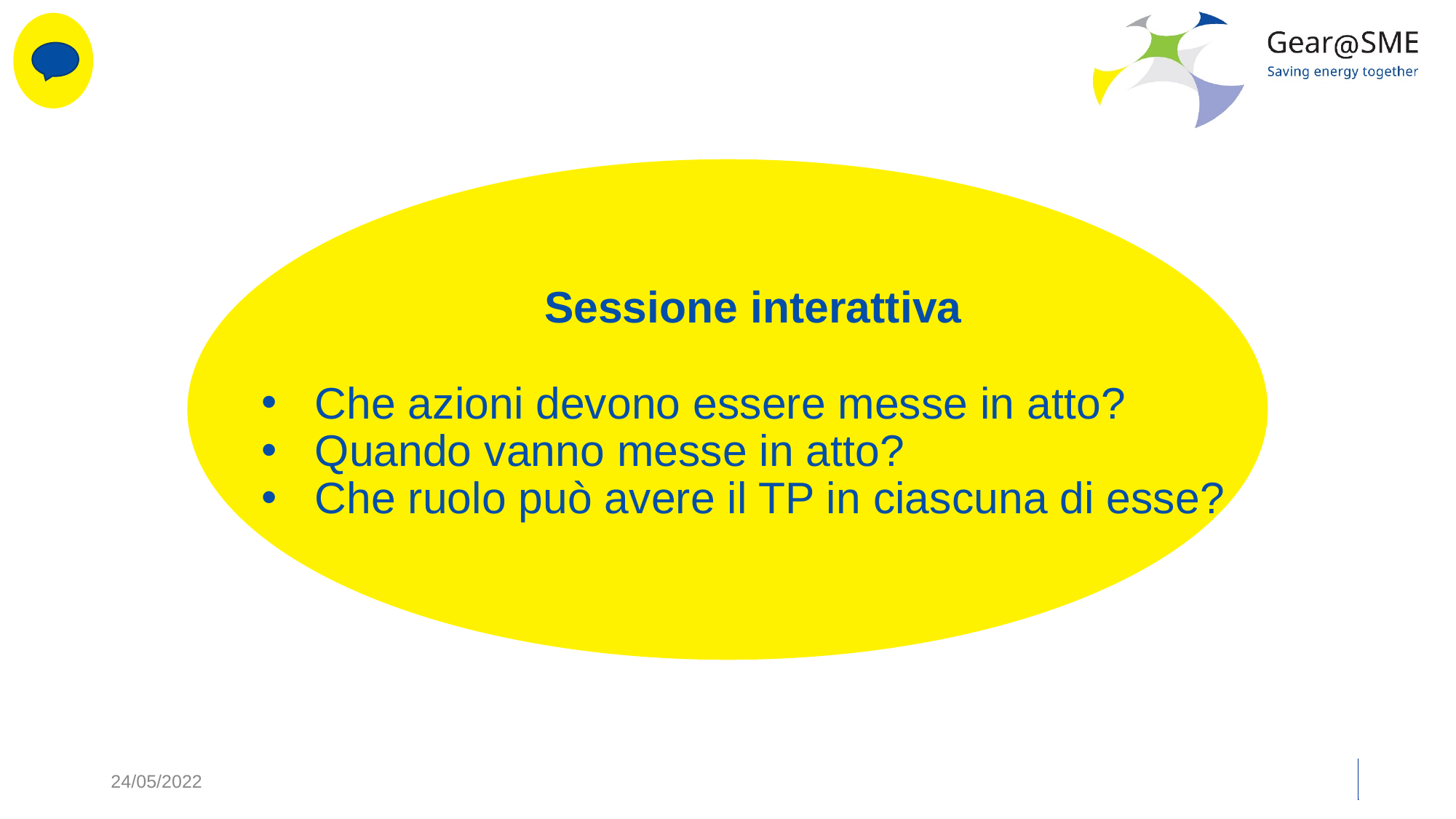

Sessione interattiva

Che azioni devono essere messe in atto?
Quando vanno messe in atto?
Che ruolo può avere il TP in ciascuna di esse?

24/05/2022